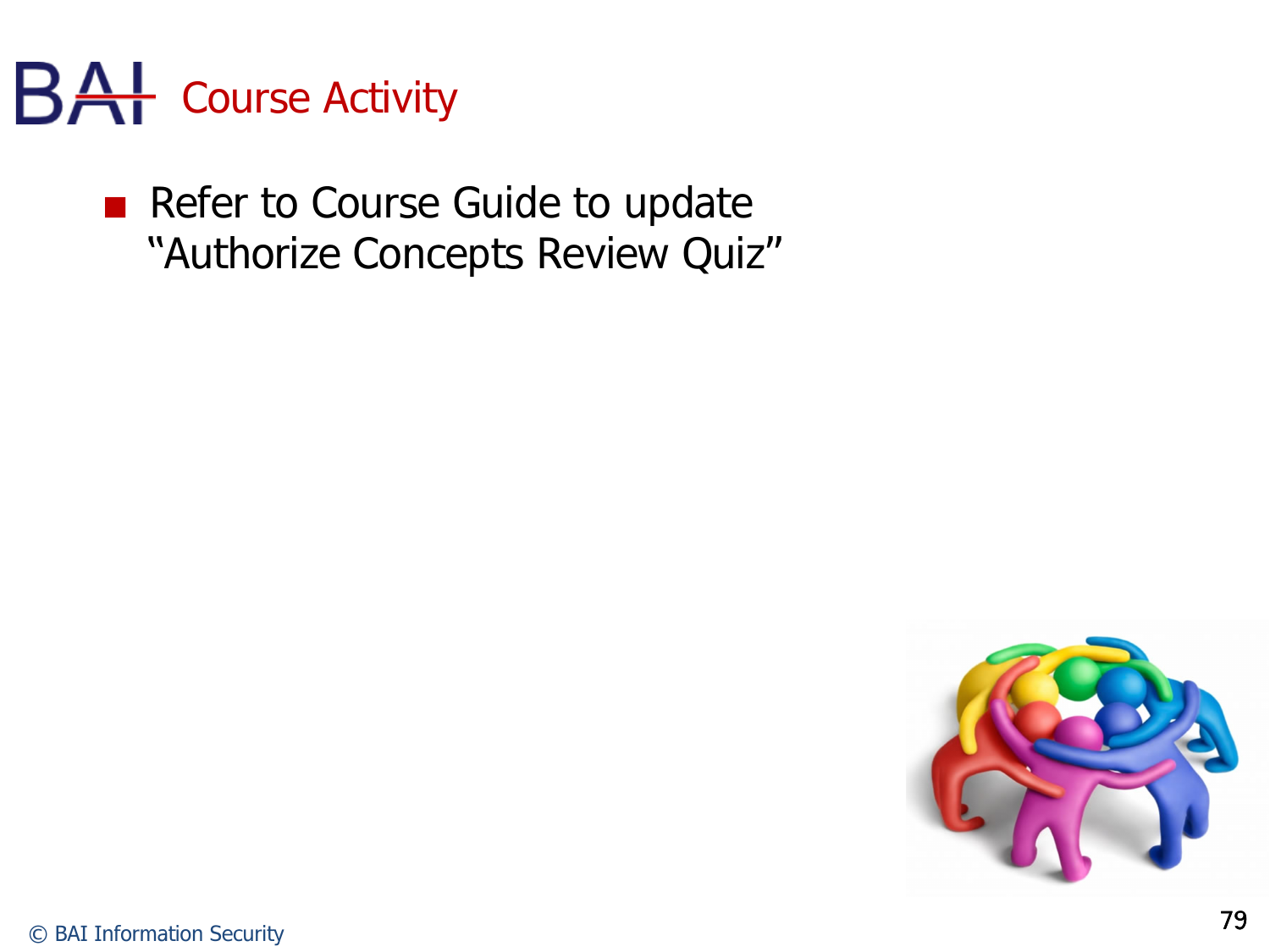

# Course Activity
Refer to Course Guide to update “Authorize Concepts Review Quiz”